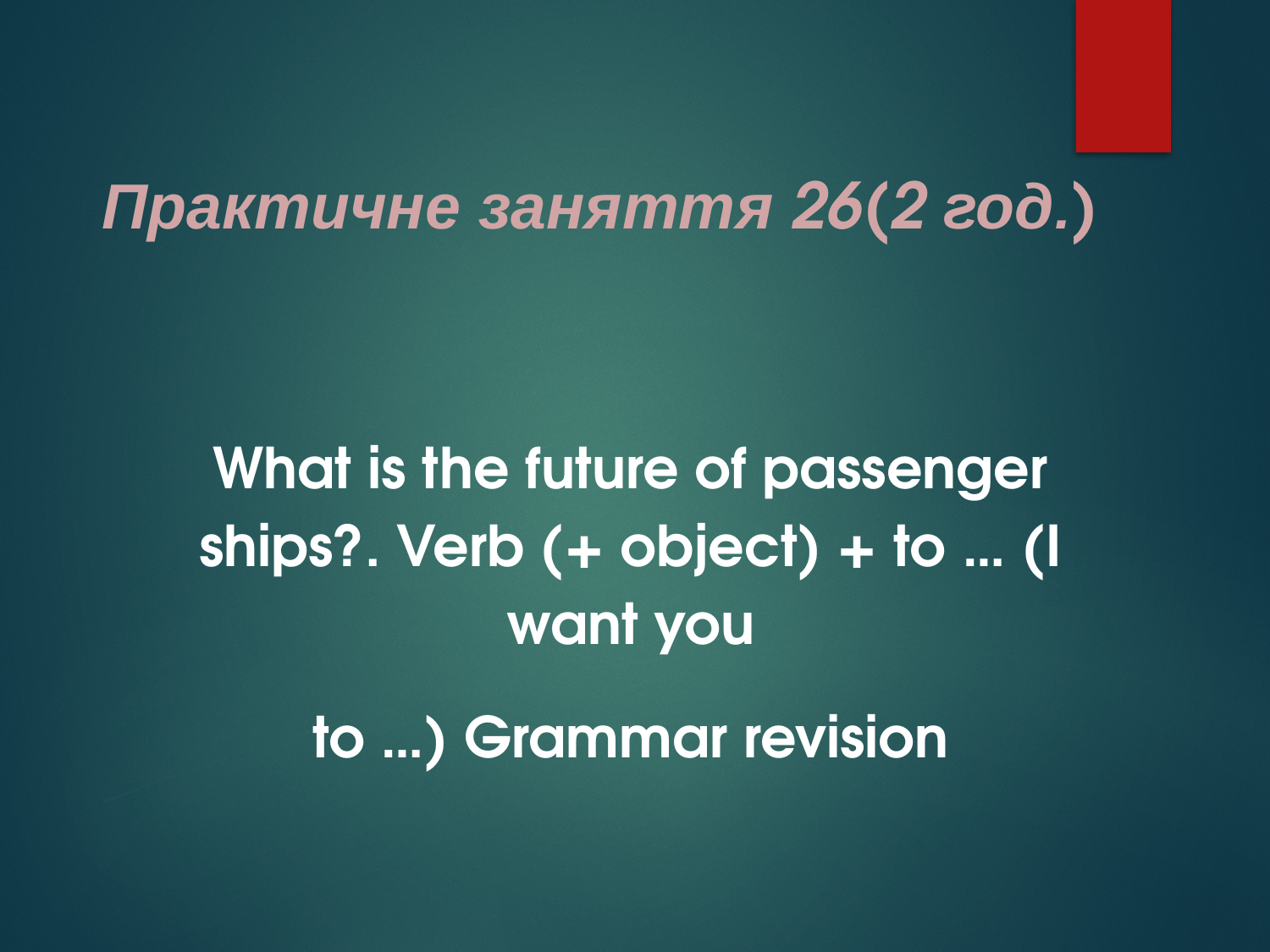

# Практичне заняття 26(2 год.)
What is the future of passenger ships?. Verb (+ object) + to … (I want you
to …) Grammar revision